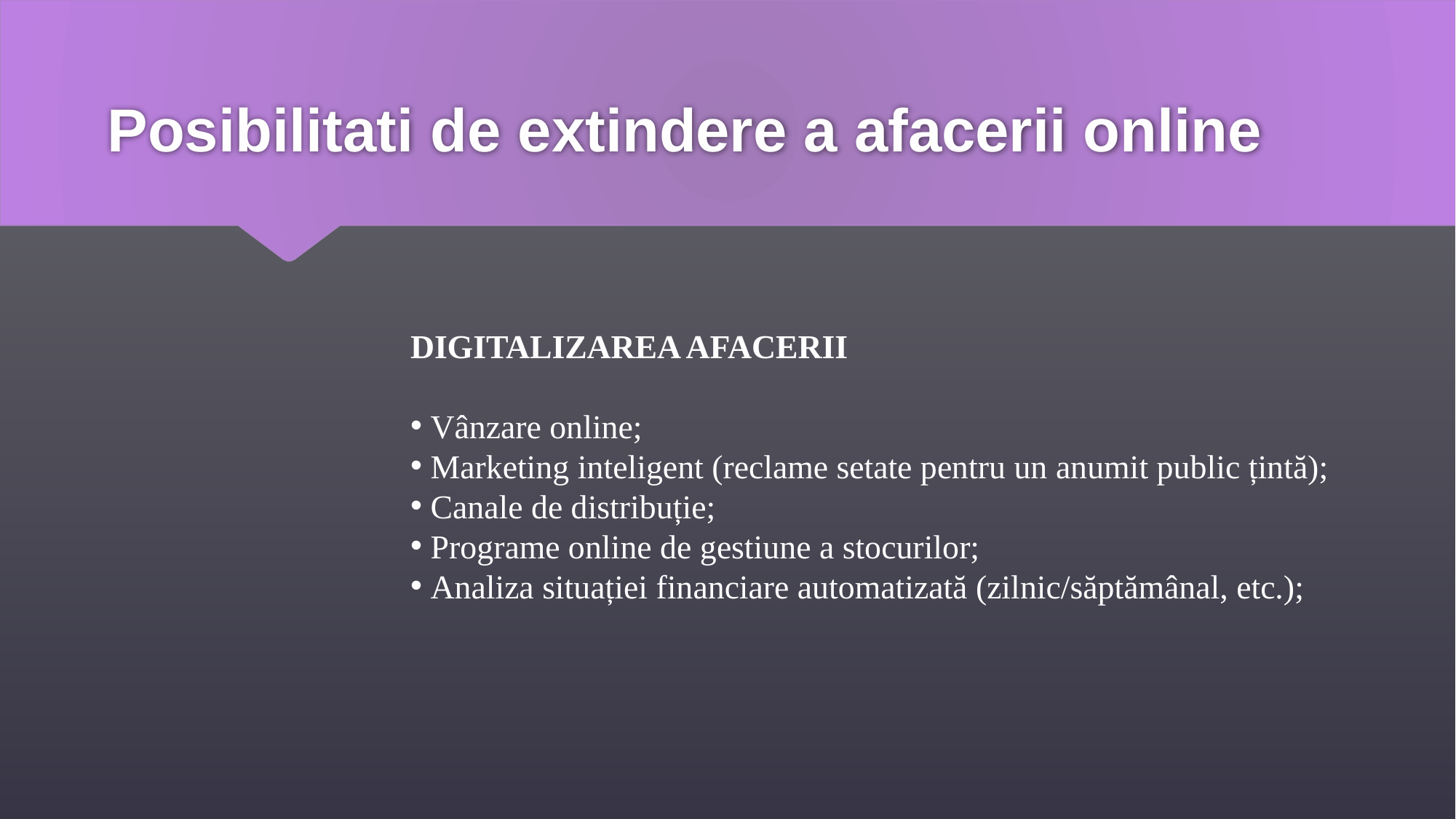

# Posibilitati de extindere a afacerii online
Digitalizarea afacerii

 Vânzare online;
 Marketing inteligent (reclame setate pentru un anumit public țintă);
 Canale de distribuție;
 Programe online de gestiune a stocurilor;
 Analiza situației financiare automatizată (zilnic/săptămânal, etc.);